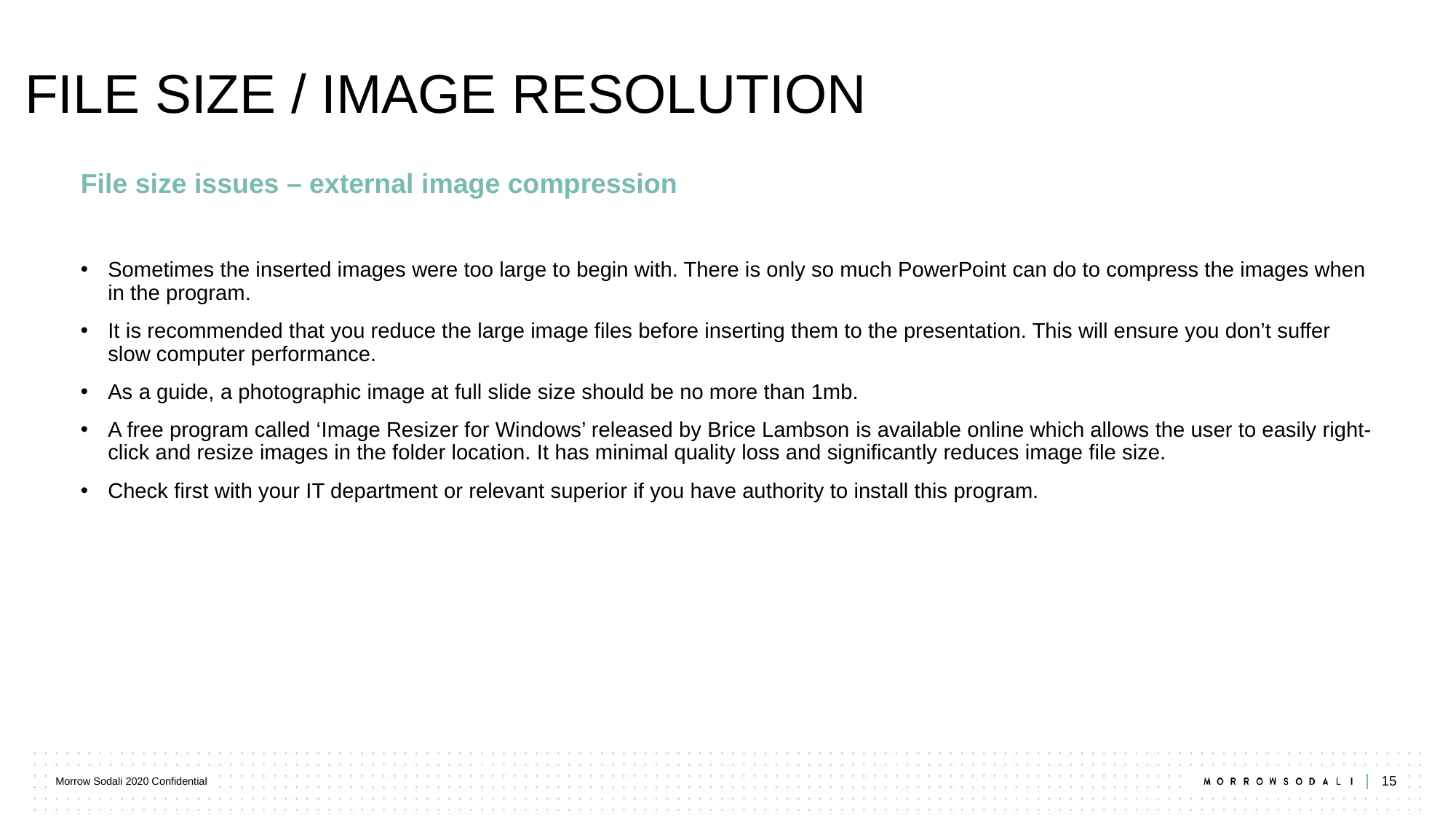

# FILE SIZE / IMAGE RESOLUTION
File size issues – external image compression

Sometimes the inserted images were too large to begin with. There is only so much PowerPoint can do to compress the images when in the program.
It is recommended that you reduce the large image files before inserting them to the presentation. This will ensure you don’t suffer slow computer performance.
As a guide, a photographic image at full slide size should be no more than 1mb.
A free program called ‘Image Resizer for Windows’ released by Brice Lambson is available online which allows the user to easily right-click and resize images in the folder location. It has minimal quality loss and significantly reduces image file size.
Check first with your IT department or relevant superior if you have authority to install this program.